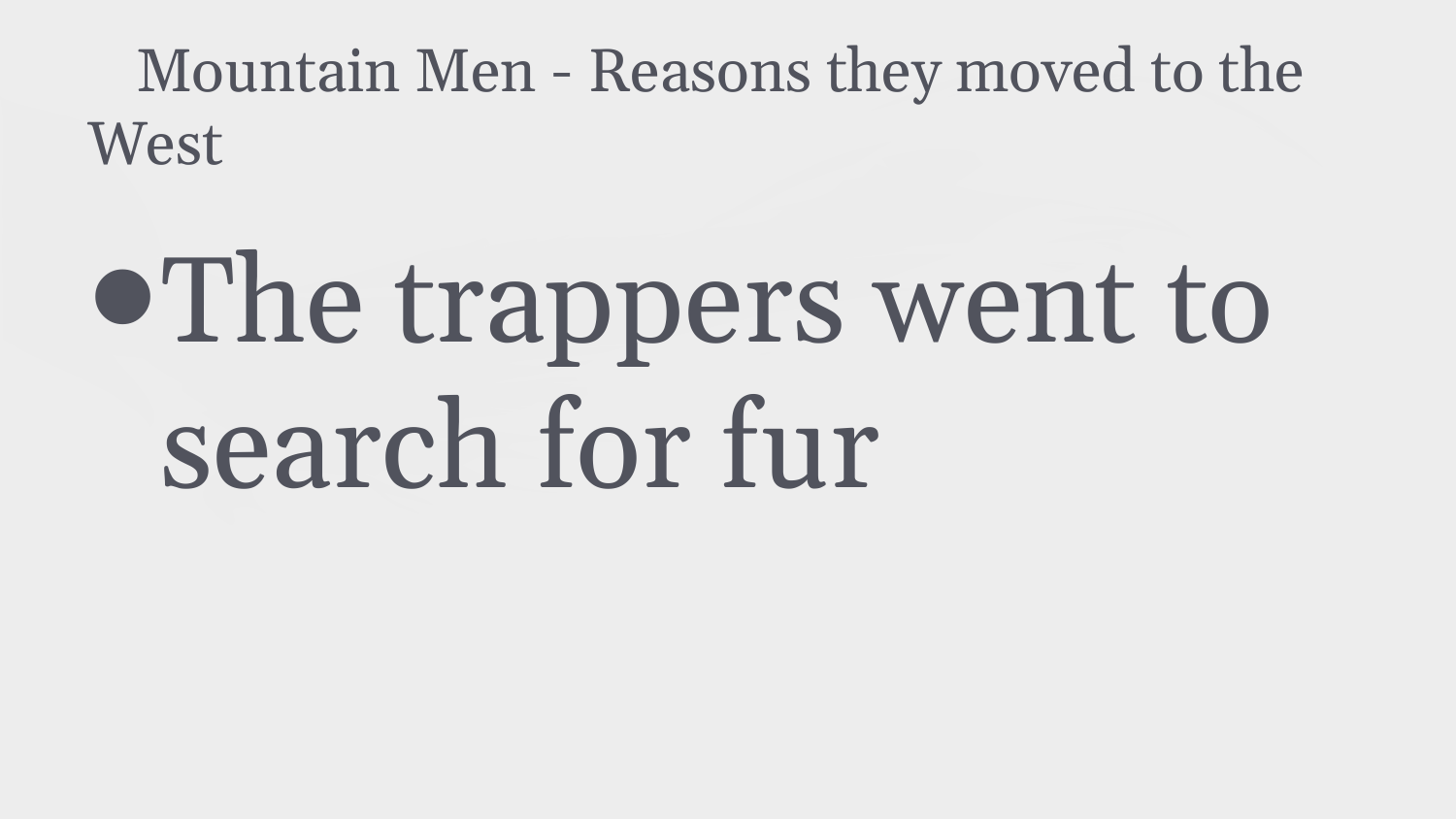

# Mountain Men - Reasons they moved to the West
The trappers went to search for fur